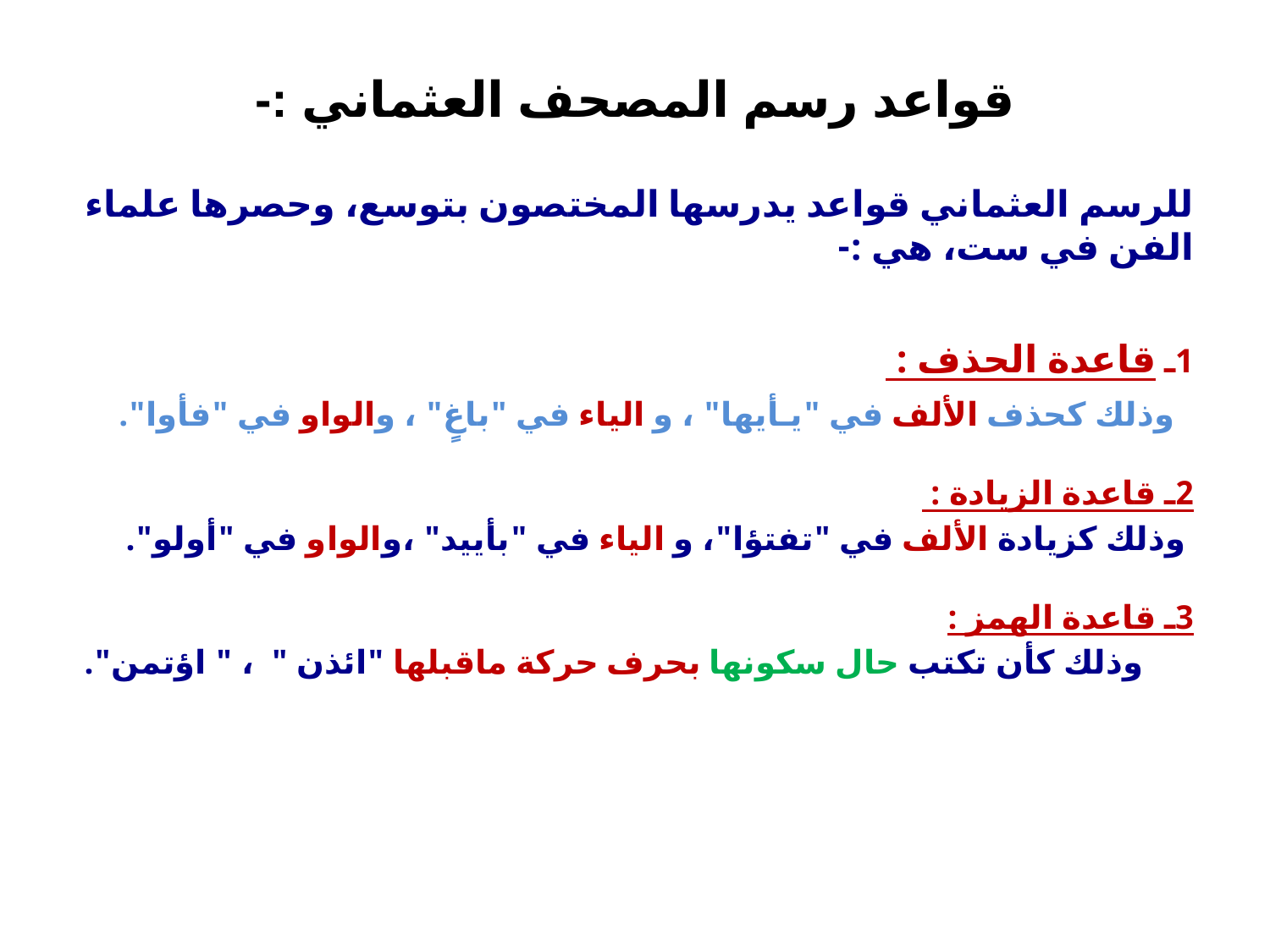

# قواعد رسم المصحف العثماني :-
للرسم العثماني قواعد يدرسها المختصون بتوسع، وحصرها علماء الفن في ست، هي :-
1ـ قاعدة الحذف :
  وذلك كحذف الألف في "يـأيها" ، و الياء في "باغٍ" ، والواو في "فأوا".
2ـ قاعدة الزيادة :
 وذلك كزيادة الألف في "تفتؤا"، و الياء في "بأييد" ،والواو في "أولو".
3ـ قاعدة الهمز :
      وذلك كأن تكتب حال سكونها بحرف حركة ماقبلها "ائذن "  ، " اؤتمن".